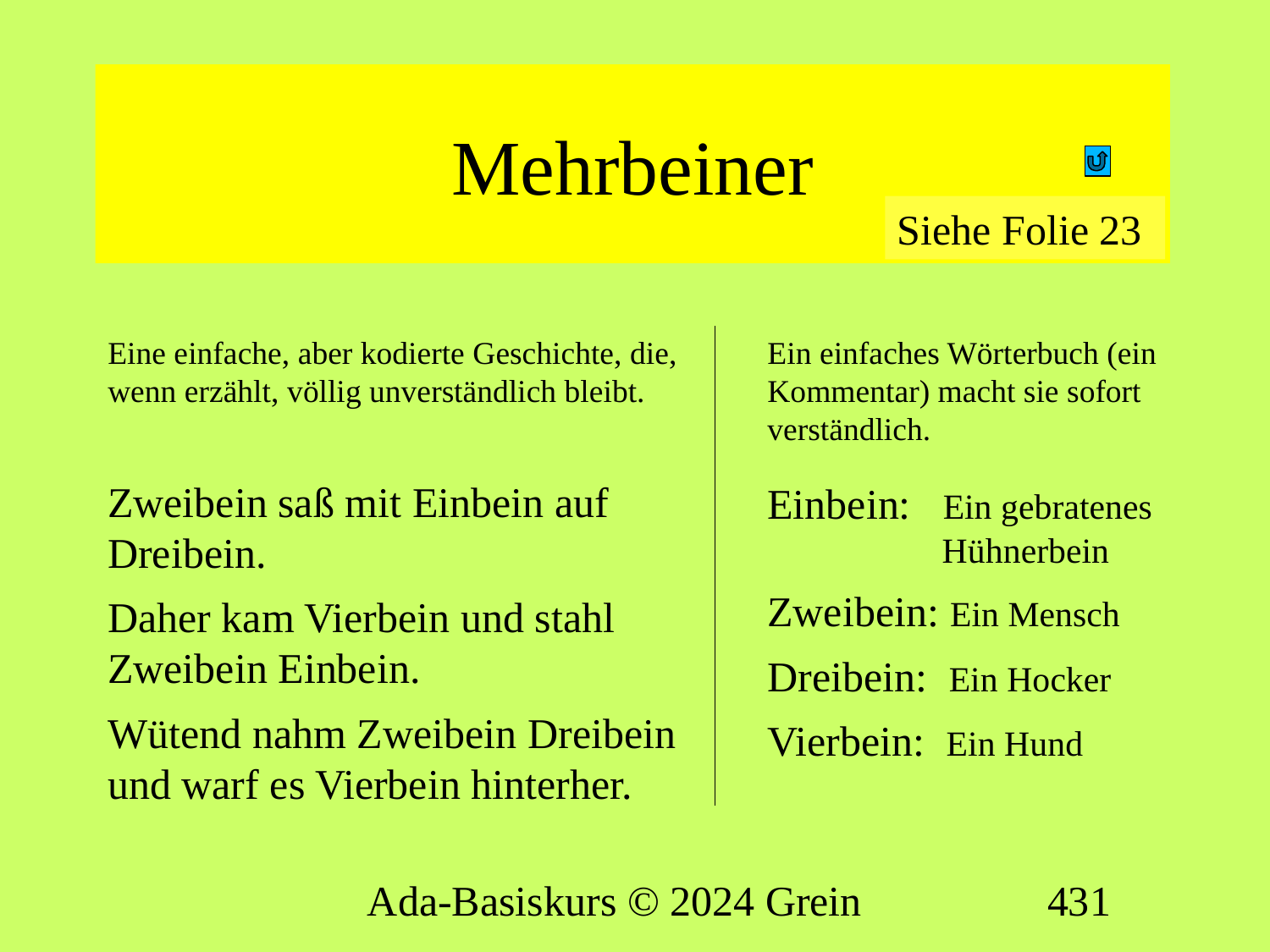

# Mehrbeiner

Siehe Folie 23
Eine einfache, aber kodierte Geschichte, die, wenn erzählt, völlig unverständlich bleibt.

Zweibein saß mit Einbein auf Dreibein.
Daher kam Vierbein und stahl Zweibein Einbein.
Wütend nahm Zweibein Dreibein und warf es Vierbein hinterher.
Ein einfaches Wörterbuch (ein Kommentar) macht sie sofort verständlich.

Einbein:   Ein gebratenes Hühnerbein
Zweibein: Ein Mensch
Dreibein:  Ein Hocker
Vierbein:  Ein Hund
Ada-Basiskurs © 2024 Grein
431